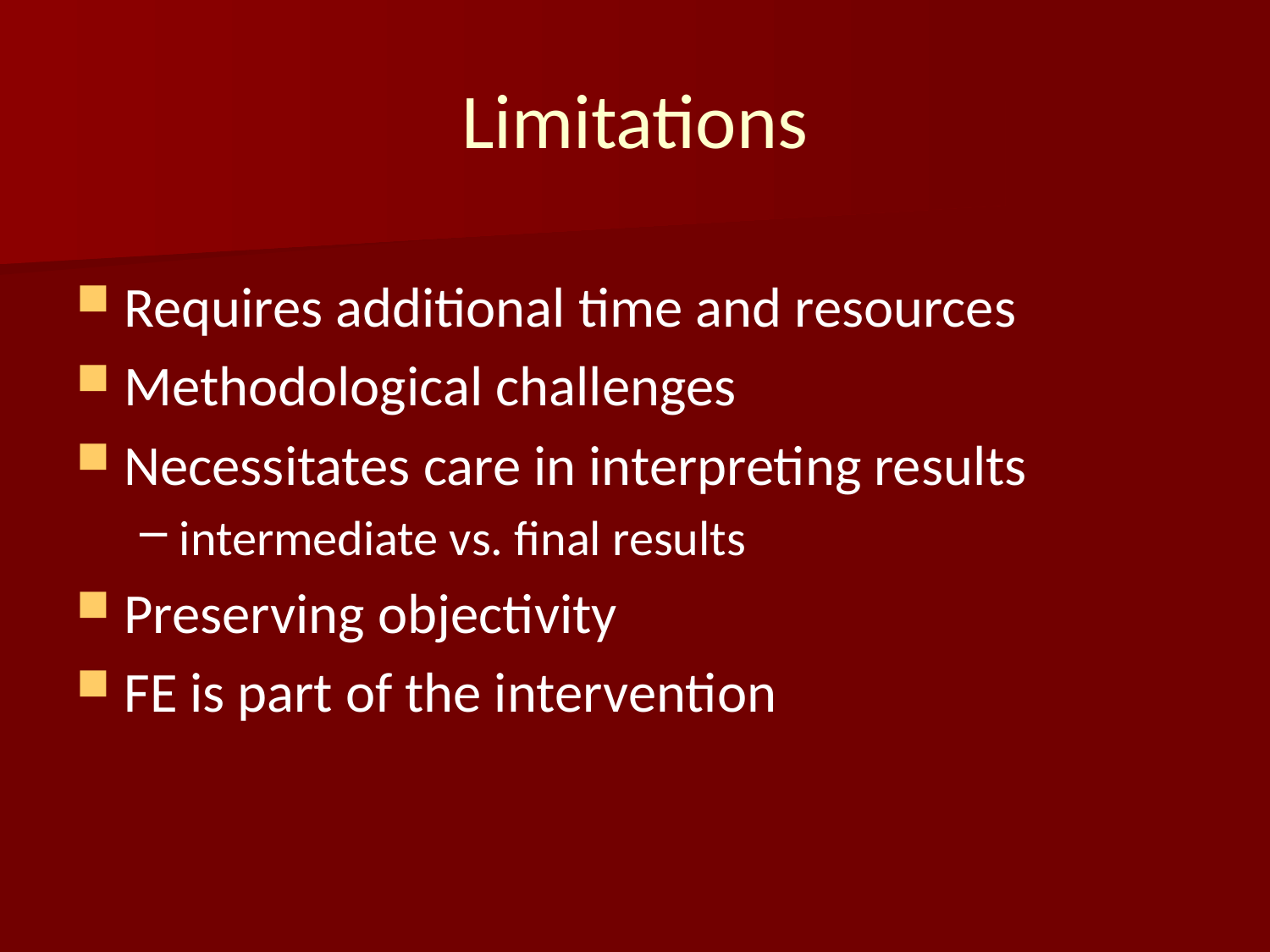

# Limitations
Requires additional time and resources
Methodological challenges
Necessitates care in interpreting results
intermediate vs. final results
Preserving objectivity
FE is part of the intervention